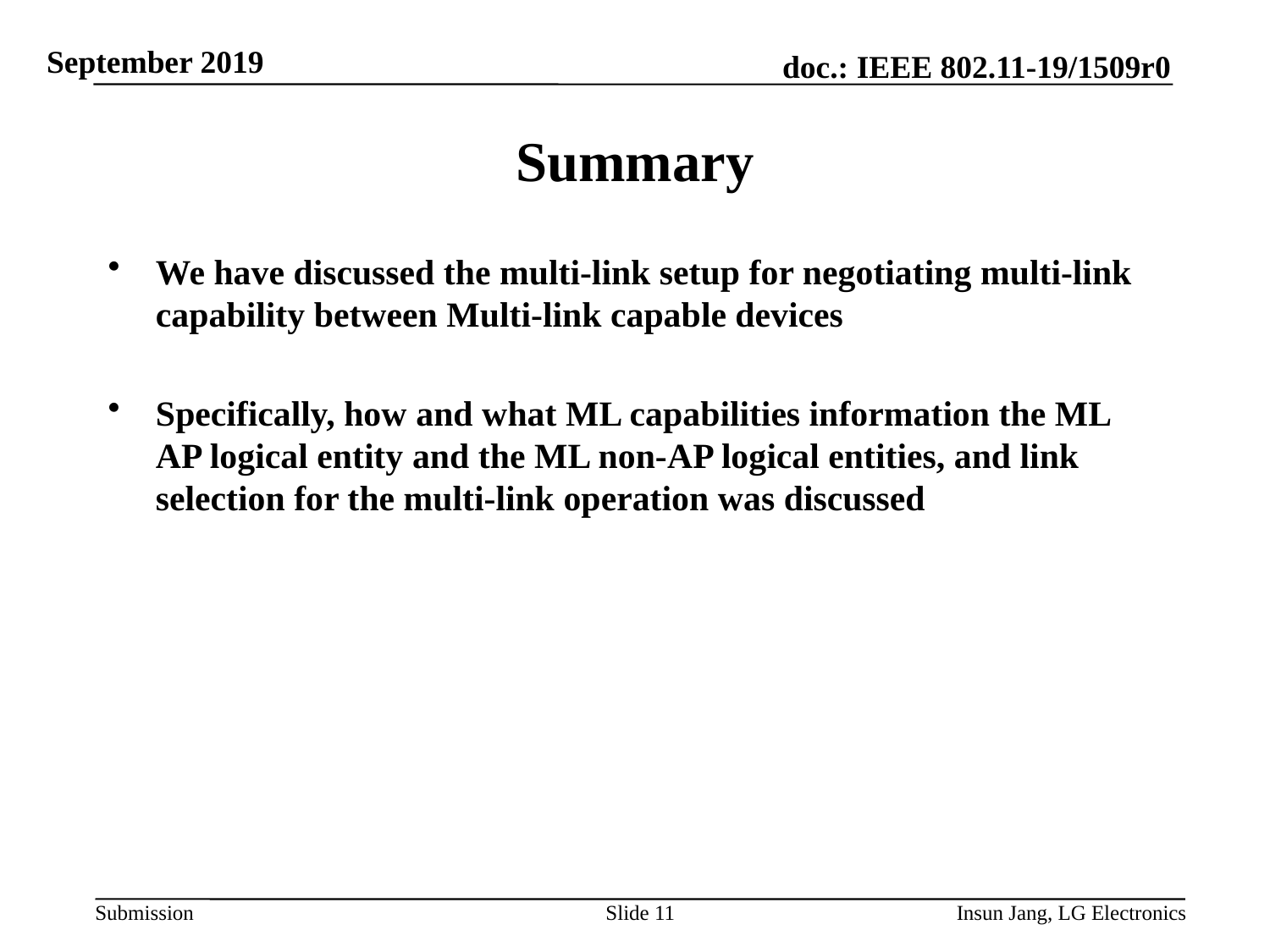

# Summary
We have discussed the multi-link setup for negotiating multi-link capability between Multi-link capable devices

Specifically, how and what ML capabilities information the ML AP logical entity and the ML non-AP logical entities, and link selection for the multi-link operation was discussed
Slide 11
Insun Jang, LG Electronics